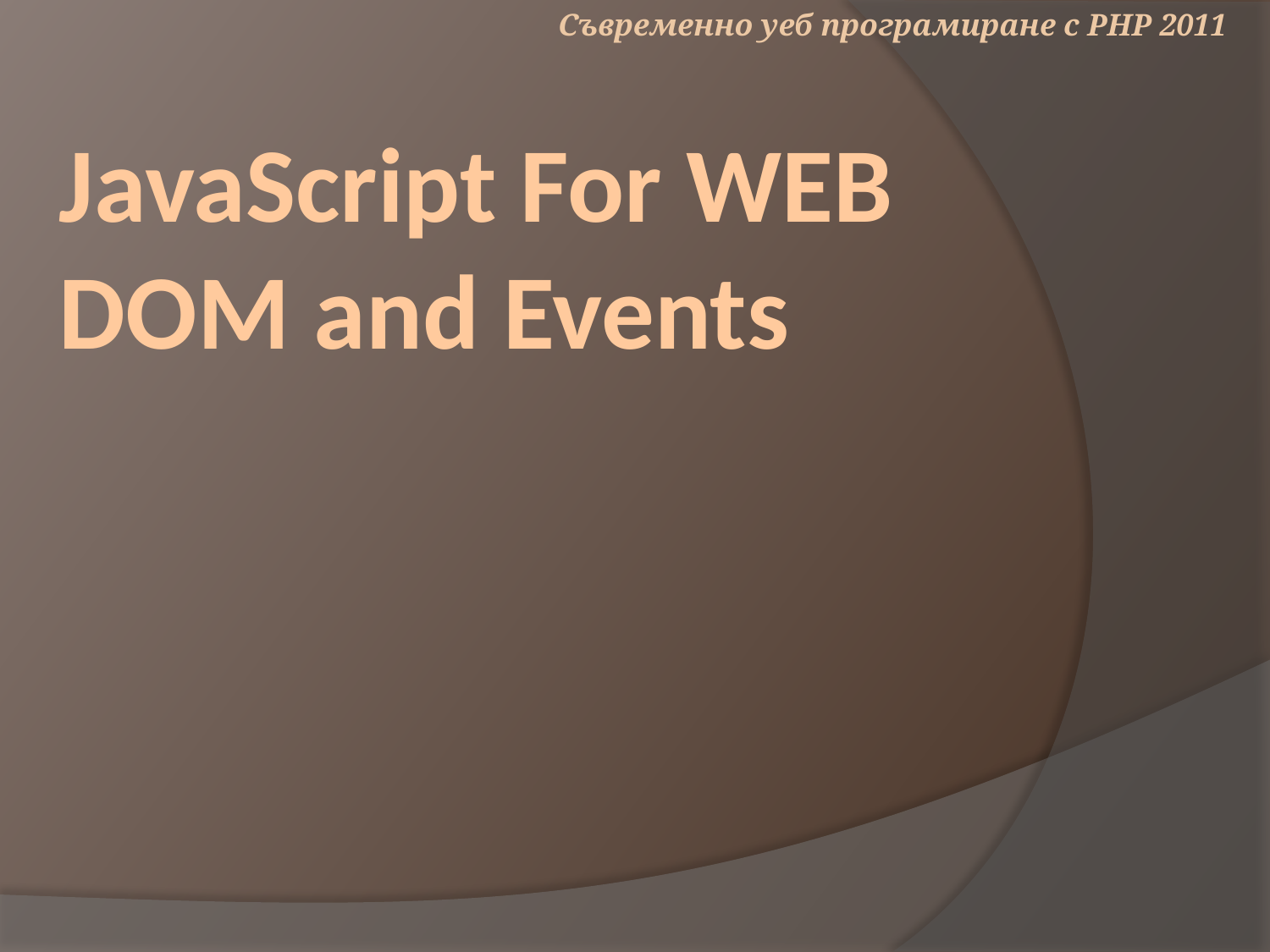

Съвременно уеб програмиране с PHP 2011
# JavaScript For WEB DOM and Events